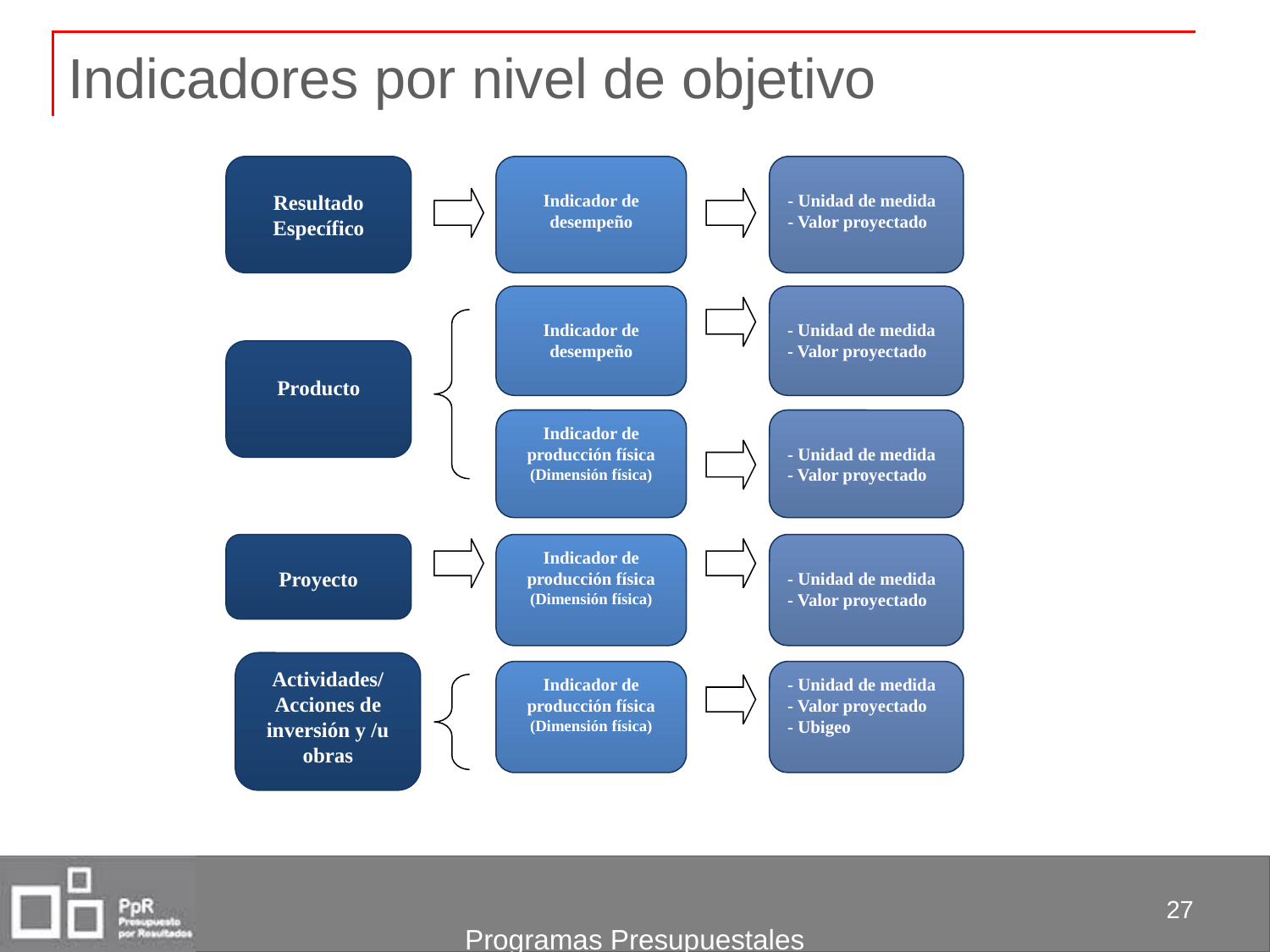

# Indicadores por nivel de objetivo

Resultado
Específico

Indicador de desempeño

- Unidad de medida
- Valor proyectado

Específico

Indicador de desempeño

- Unidad de medida
- Valor proyectado

Producto
Indicador de producción física (Dimensión física)

- Unidad de medida
- Valor proyectado

Proyecto
Indicador de producción física (Dimensión física)

- Unidad de medida
- Valor proyectado

Actividades/ Acciones de inversión y /u obras

Indicador de producción física (Dimensión física)

- Unidad de medida
- Valor proyectado
- Ubigeo

27
Programas Presupuestales